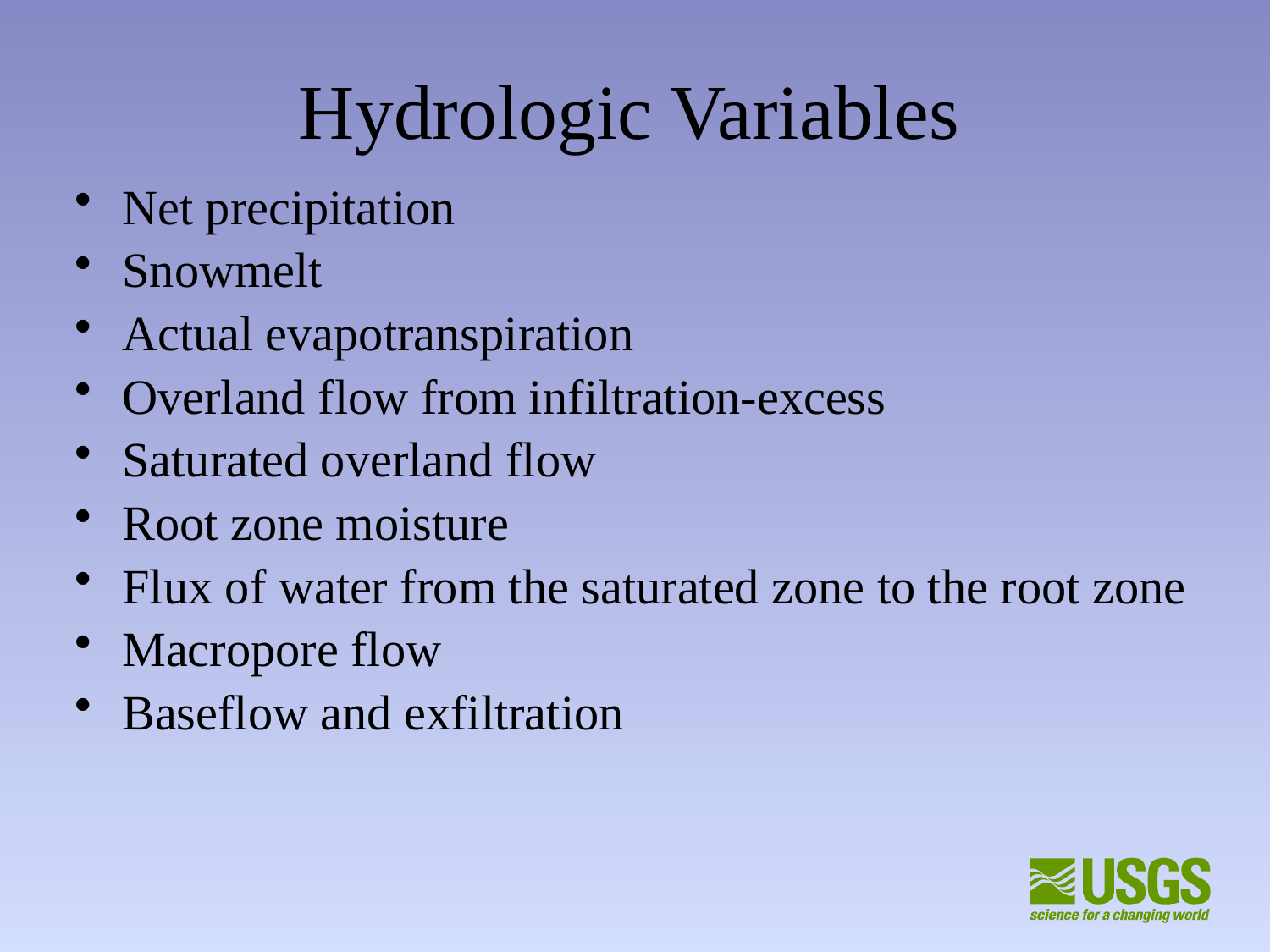

# Hydrologic Variables
Net precipitation
Snowmelt
Actual evapotranspiration
Overland flow from infiltration-excess
Saturated overland flow
Root zone moisture
Flux of water from the saturated zone to the root zone
Macropore flow
Baseflow and exfiltration